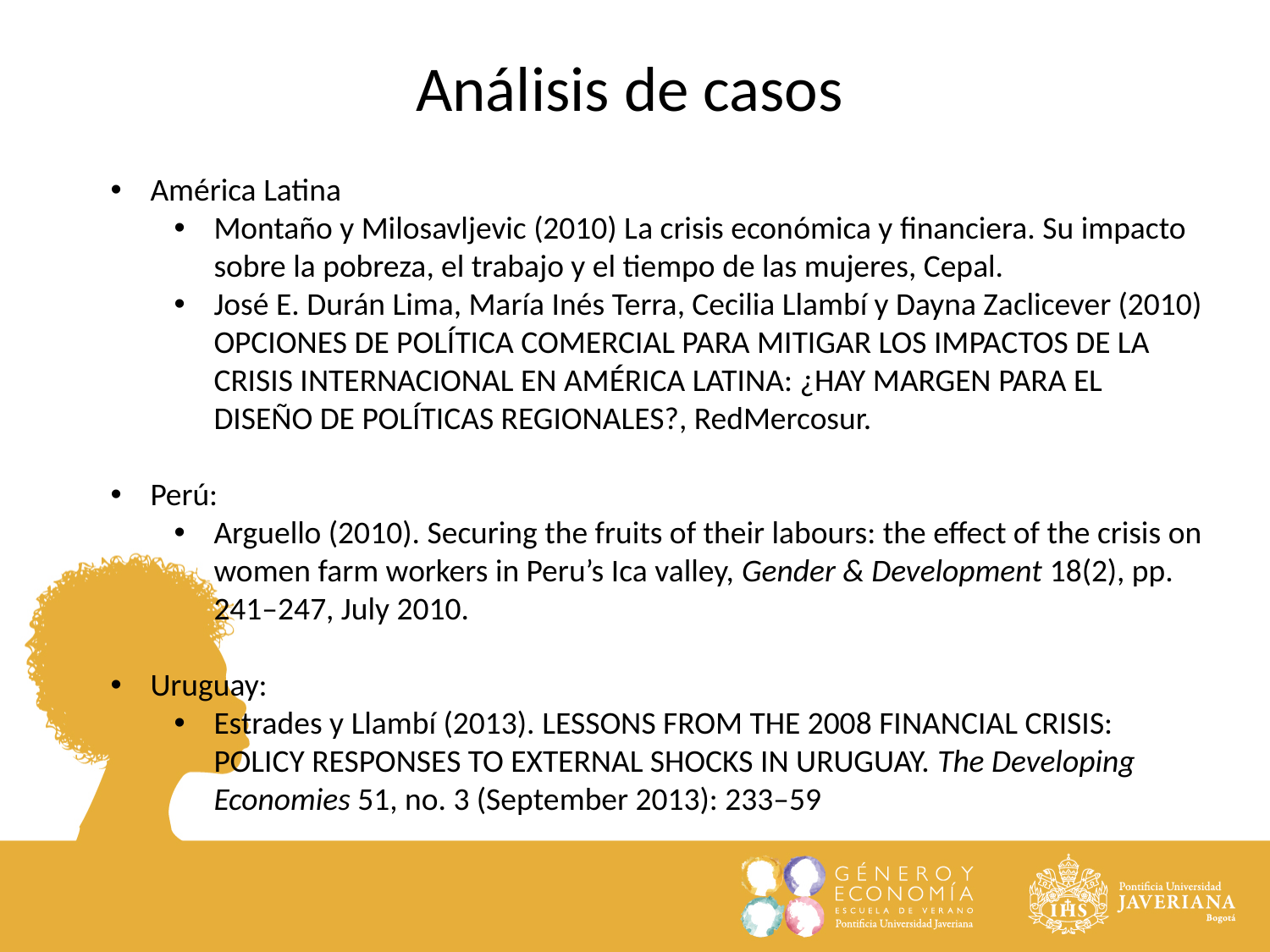

Análisis de casos
América Latina
Montaño y Milosavljevic (2010) La crisis económica y financiera. Su impacto sobre la pobreza, el trabajo y el tiempo de las mujeres, Cepal.
José E. Durán Lima, María Inés Terra, Cecilia Llambí y Dayna Zaclicever (2010) OPCIONES DE POLÍTICA COMERCIAL PARA MITIGAR LOS IMPACTOS DE LA CRISIS INTERNACIONAL EN AMÉRICA LATINA: ¿HAY MARGEN PARA EL DISEÑO DE POLÍTICAS REGIONALES?, RedMercosur.

Perú:
Arguello (2010). Securing the fruits of their labours: the effect of the crisis on women farm workers in Peru’s Ica valley, Gender & Development 18(2), pp. 241–247, July 2010.

Uruguay:
Estrades y Llambí (2013). LESSONS FROM THE 2008 FINANCIAL CRISIS: POLICY RESPONSES TO EXTERNAL SHOCKS IN URUGUAY. The Developing Economies 51, no. 3 (September 2013): 233–59